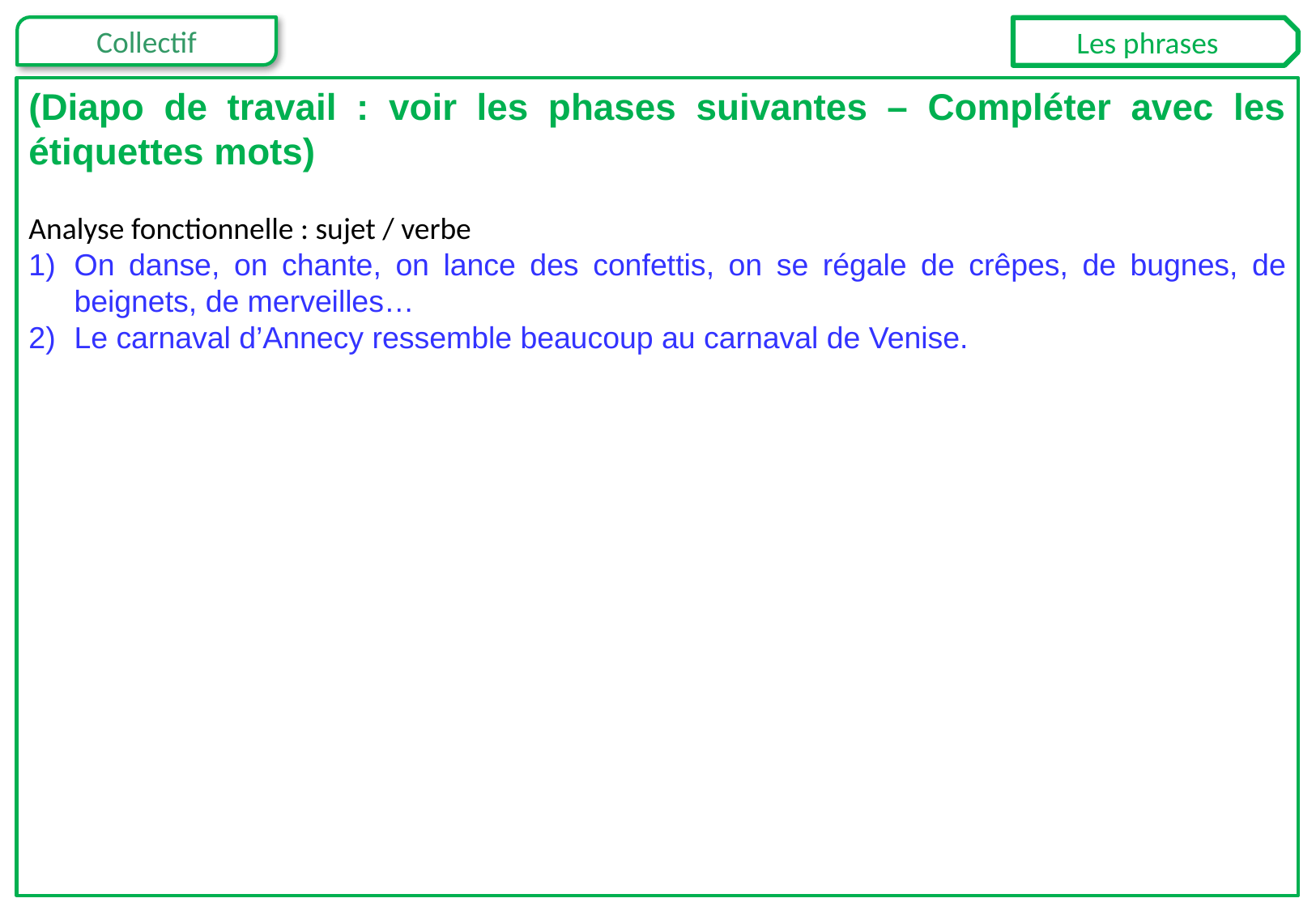

Les phrases
(Diapo de travail : voir les phases suivantes – Compléter avec les étiquettes mots)

Analyse fonctionnelle : sujet / verbe
On danse, on chante, on lance des confettis, on se régale de crêpes, de bugnes, de beignets, de merveilles…
Le carnaval d’Annecy ressemble beaucoup au carnaval de Venise.